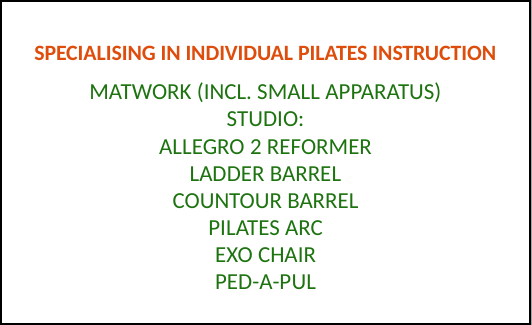

SPECIALISING IN INDIVIDUAL PILATES INSTRUCTION
MATWORK (INCL. SMALL APPARATUS)
STUDIO:
ALLEGRO 2 REFORMER
LADDER BARREL
COUNTOUR BARREL
PILATES ARC
EXO CHAIR
PED-A-PUL